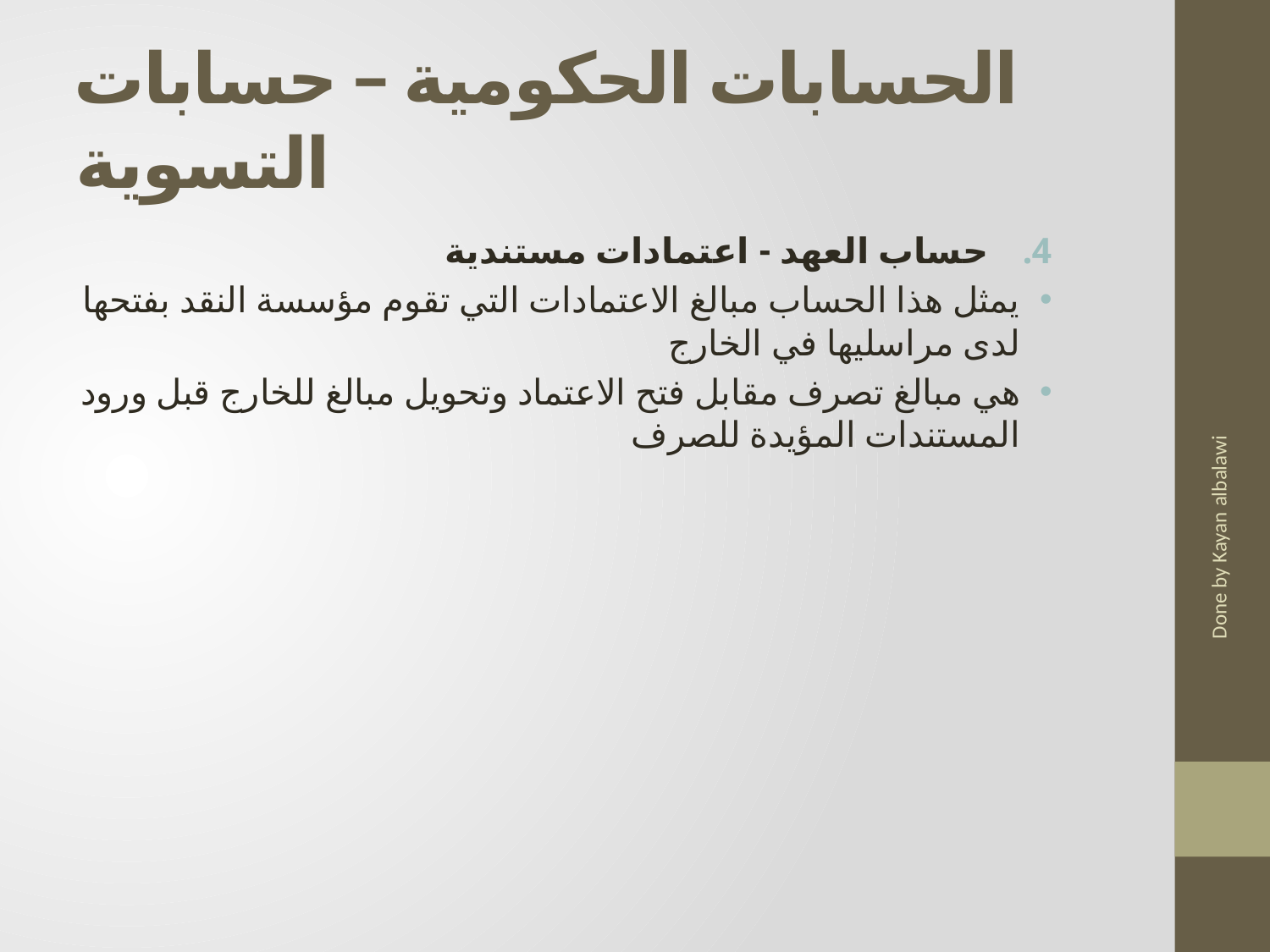

# الحسابات الحكومية – حسابات التسوية
حساب العهد - اعتمادات مستندية
يمثل هذا الحساب مبالغ الاعتمادات التي تقوم مؤسسة النقد بفتحها لدى مراسليها في الخارج
هي مبالغ تصرف مقابل فتح الاعتماد وتحويل مبالغ للخارج قبل ورود المستندات المؤيدة للصرف
Done by Kayan albalawi